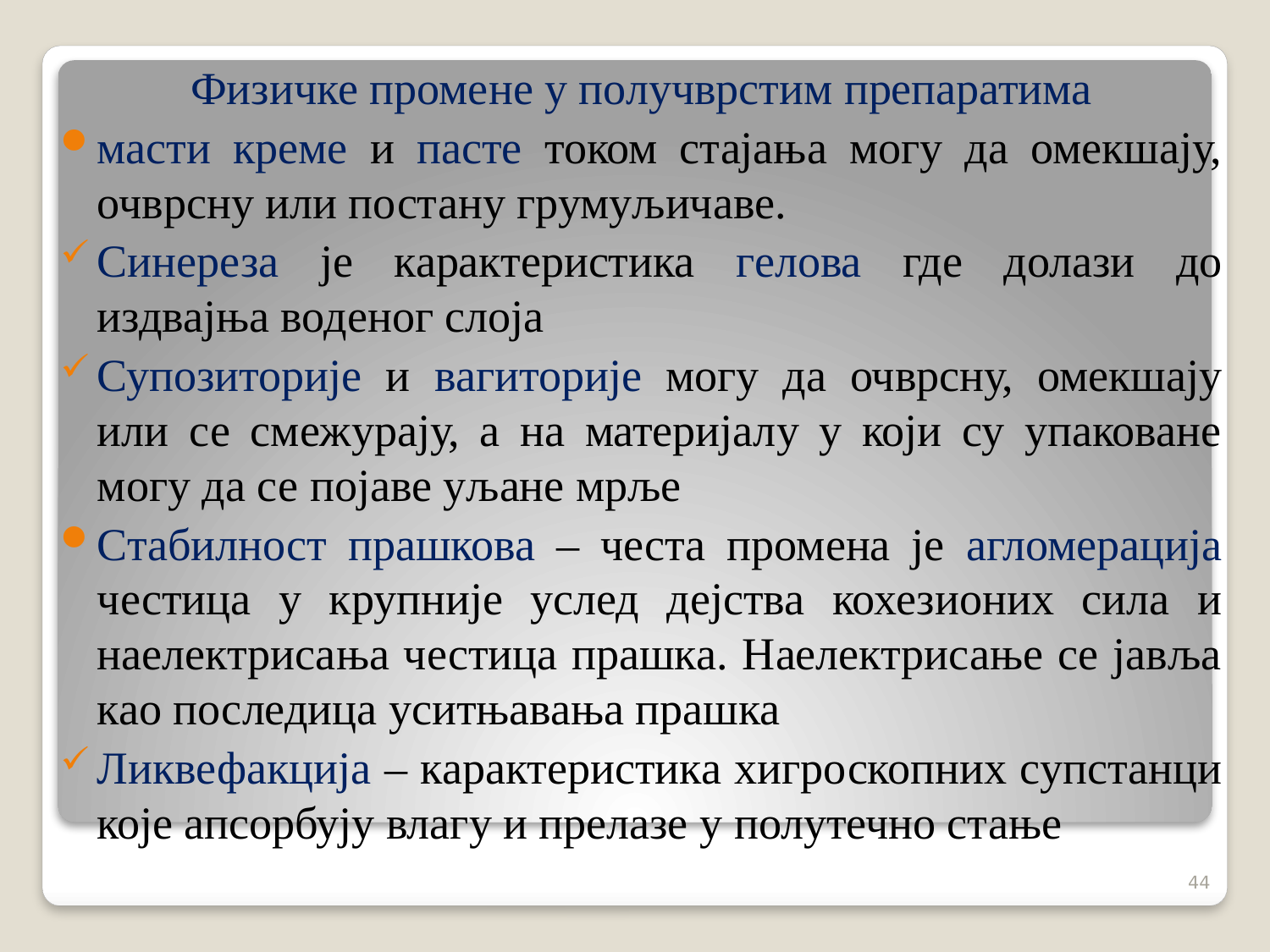

Физичке промене у получврстим препаратима
масти креме и пасте током стајања могу да омекшају, очврсну или постану грумуљичаве.
Синереза је карактеристика гелова где долази до издвајња воденог слоја
Супозиторије и вагиторије могу да очврсну, омекшају или се смежурају, а на материјалу у који су упаковане могу да се појаве уљане мрље
Стабилност прашкова – честа промена је агломерација честица у крупније услед дејства кохезионих сила и наелектрисања честица прашка. Наелектрисање се јавља као последица уситњавања прашка
Ликвефакција – карактеристика хигроскопних супстанци које апсорбују влагу и прелазе у полутечно стање
44